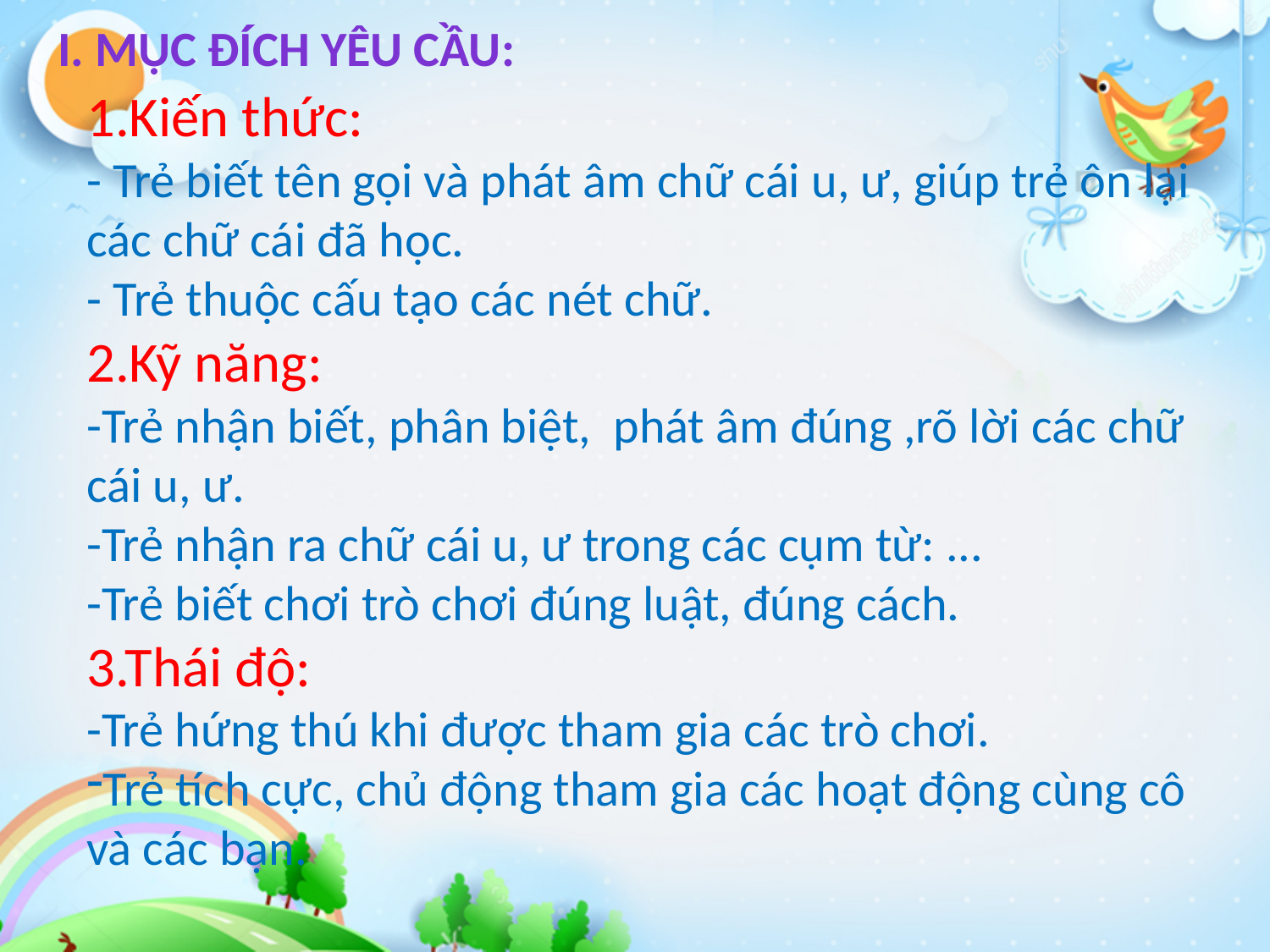

I. Mục đích yêu cầu:
1.Kiến thức:
- Trẻ biết tên gọi và phát âm chữ cái u, ư, giúp trẻ ôn lại các chữ cái đã học.
- Trẻ thuộc cấu tạo các nét chữ.
2.Kỹ năng:
-Trẻ nhận biết, phân biệt,  phát âm đúng ,rõ lời các chữ cái u, ư.
-Trẻ nhận ra chữ cái u, ư trong các cụm từ: ...
-Trẻ biết chơi trò chơi đúng luật, đúng cách.
3.Thái độ:
-Trẻ hứng thú khi được tham gia các trò chơi.
Trẻ tích cực, chủ động tham gia các hoạt động cùng cô và các bạn.